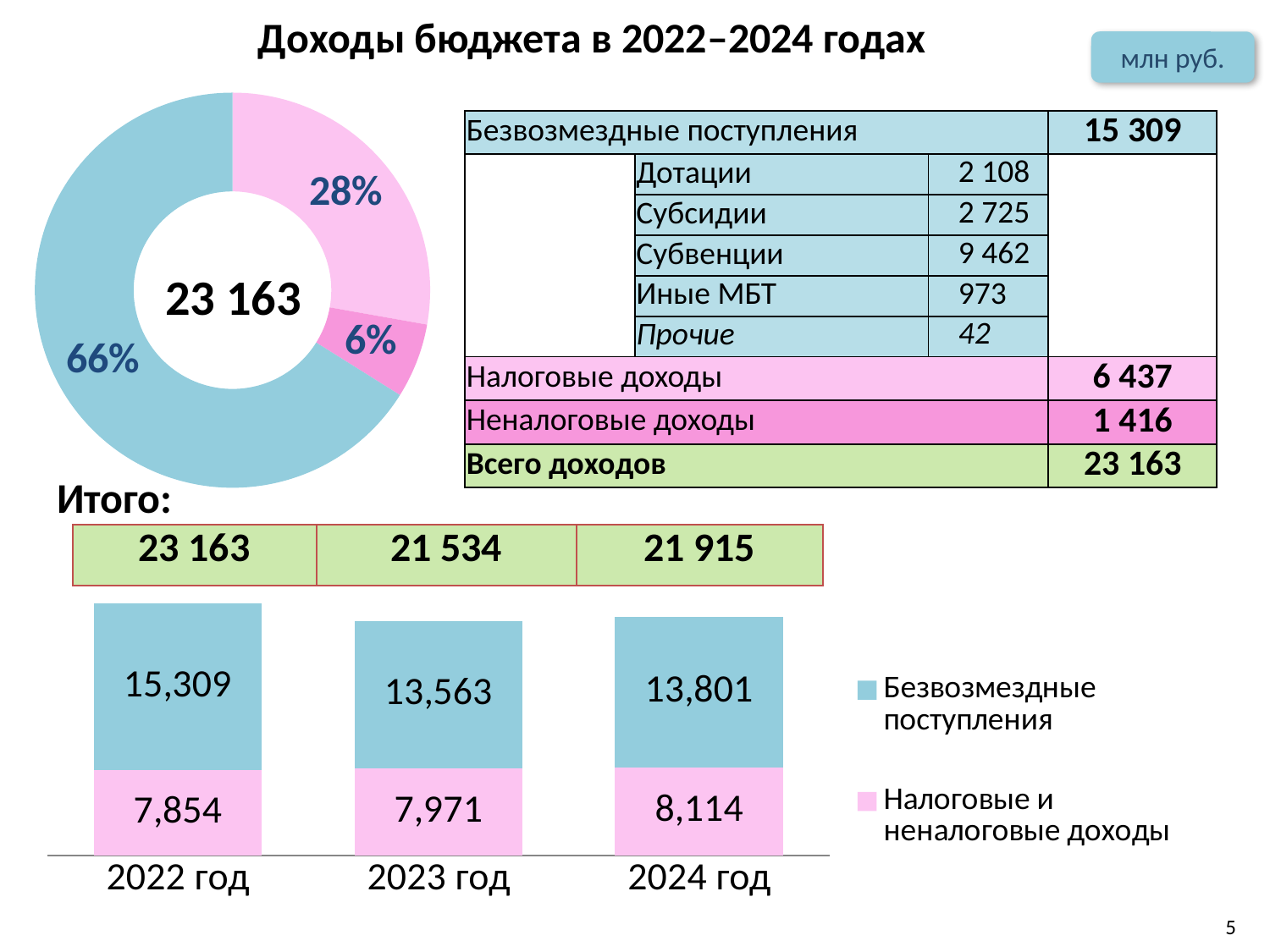

# Доходы бюджета в 2022–2024 годах
млн руб.

### Chart

| Category | Столбец1 |
|---|---|
| НАЛОГОВЫЕ ДОХОДЫ | 6437408.600000001 |
| НЕНАЛОГОВЫЕ ДОХОДЫ | 1416237.4 |
| БЕЗВОЗМЕЗДНЫЕ ПОСТУПЛЕНИЯ | 15309330.800000004 |
| Безвозмездные поступления |  |  | 15 309 |
| --- | --- | --- | --- |
|  | Дотации | 2 108 |  |
|  | Субсидии | 2 725 |  |
|  | Субвенции | 9 462 |  |
|  | Иные МБТ | 973 |  |
|  | Прочие | 42 |  |
| Налоговые доходы |  |  | 6 437 |
| Неналоговые доходы |  |  | 1 416 |
| Всего доходов |  |  | 23 163 |
23 163
Итого:
| 23 163 | 21 534 | 21 915 |
| --- | --- | --- |

### Chart

| Category | Налоговые и неналоговые доходы | Безвозмездные поступления |
|---|---|---|
| 2022 год | 7853.646000000003 | 15309.0 |
| 2023 год | 7971.263000000002 | 13563.0 |
| 2024 год | 8113.765 | 13801.0 |
5